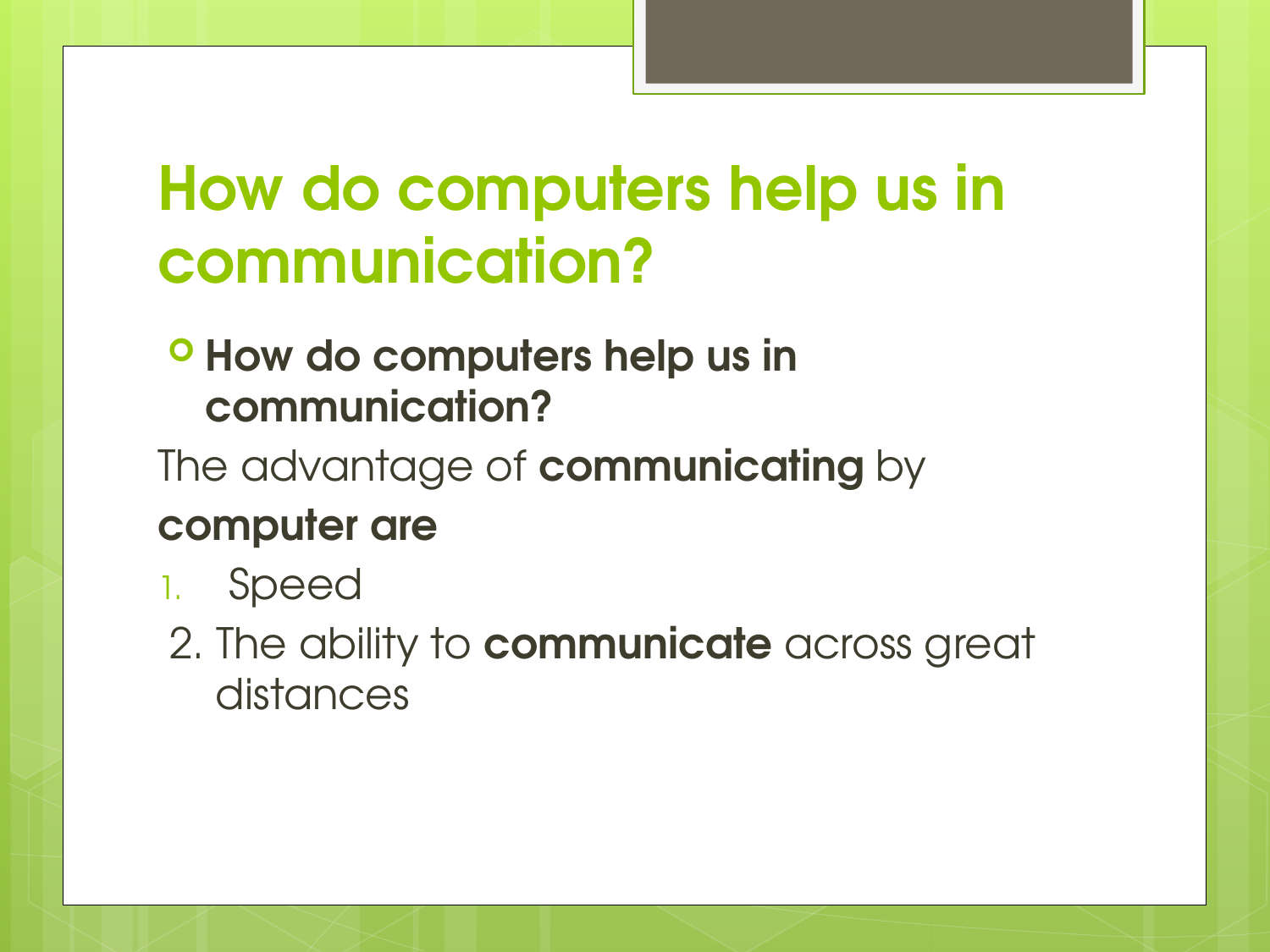

# How do computers help us in communication?
How do computers help us in communication?
The advantage of communicating by
computer are
Speed
 2. The ability to communicate across great         distances